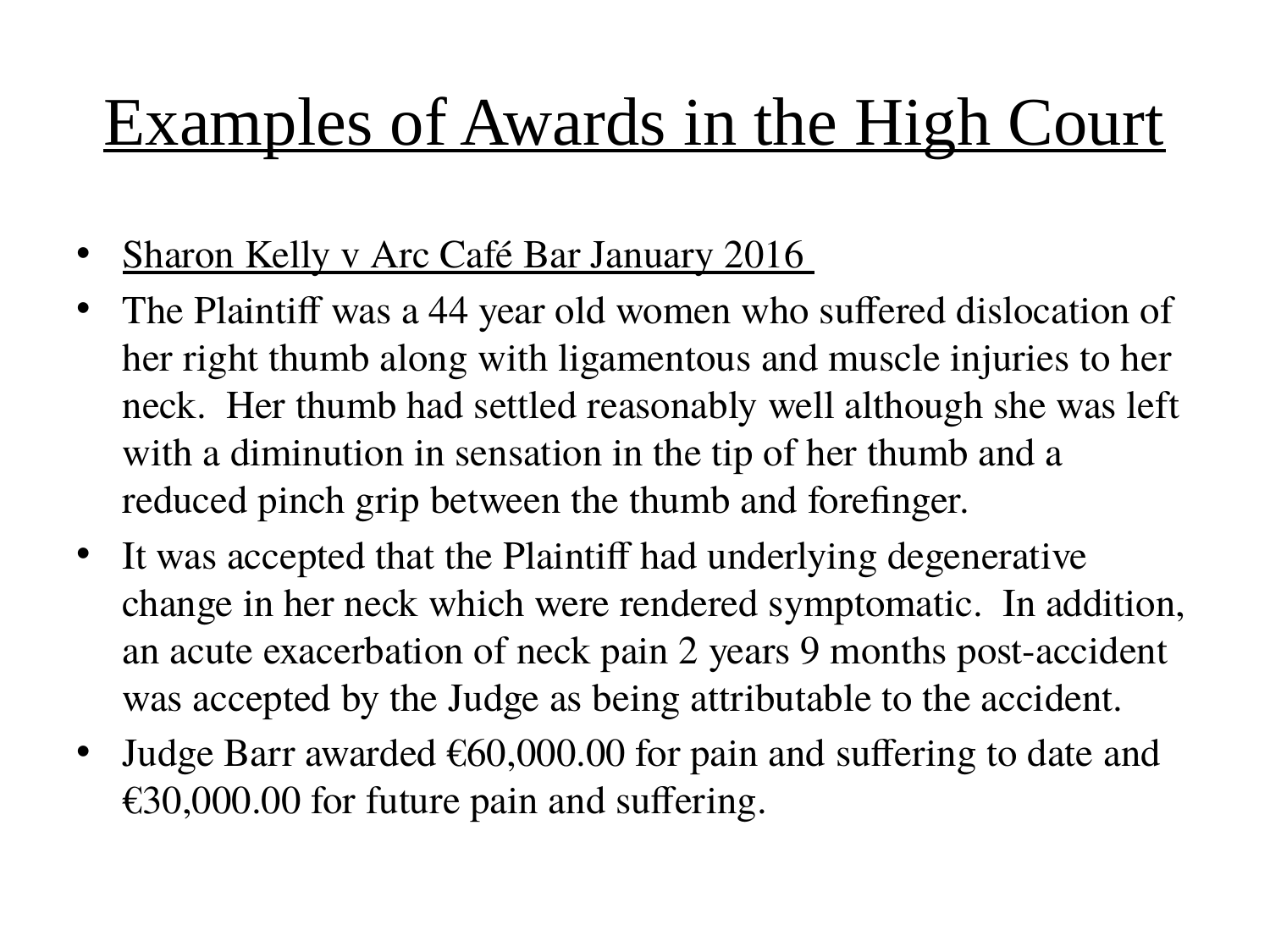

# Examples of Awards in the High Court
Sharon Kelly v Arc Café Bar January 2016
The Plaintiff was a 44 year old women who suffered dislocation of her right thumb along with ligamentous and muscle injuries to her neck.  Her thumb had settled reasonably well although she was left with a diminution in sensation in the tip of her thumb and a reduced pinch grip between the thumb and forefinger.
It was accepted that the Plaintiff had underlying degenerative change in her neck which were rendered symptomatic.  In addition, an acute exacerbation of neck pain 2 years 9 months post-accident was accepted by the Judge as being attributable to the accident.
Judge Barr awarded €60,000.00 for pain and suffering to date and €30,000.00 for future pain and suffering.